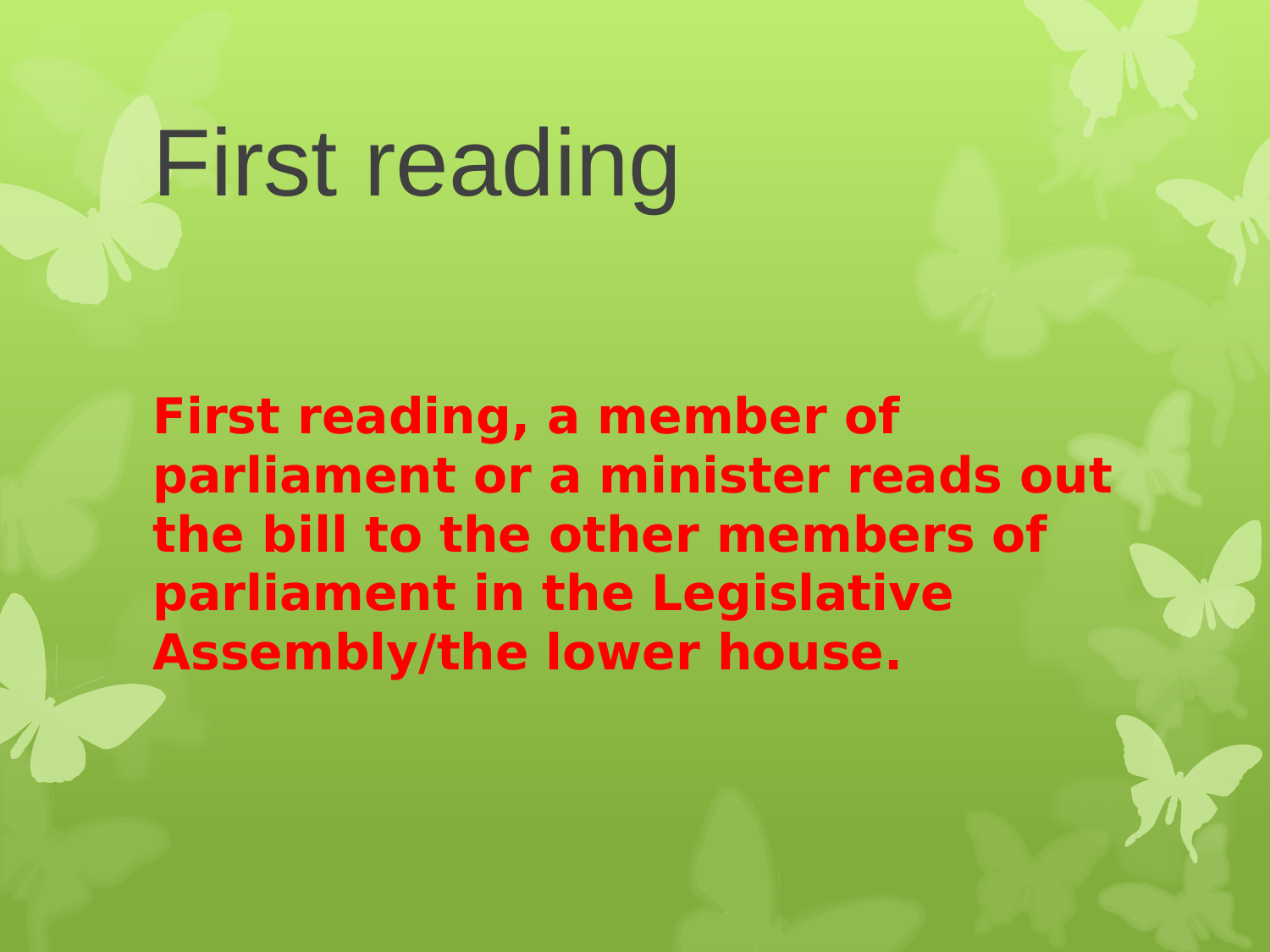

# First reading
First reading, a member of parliament or a minister reads out the bill to the other members of parliament in the Legislative Assembly/the lower house.